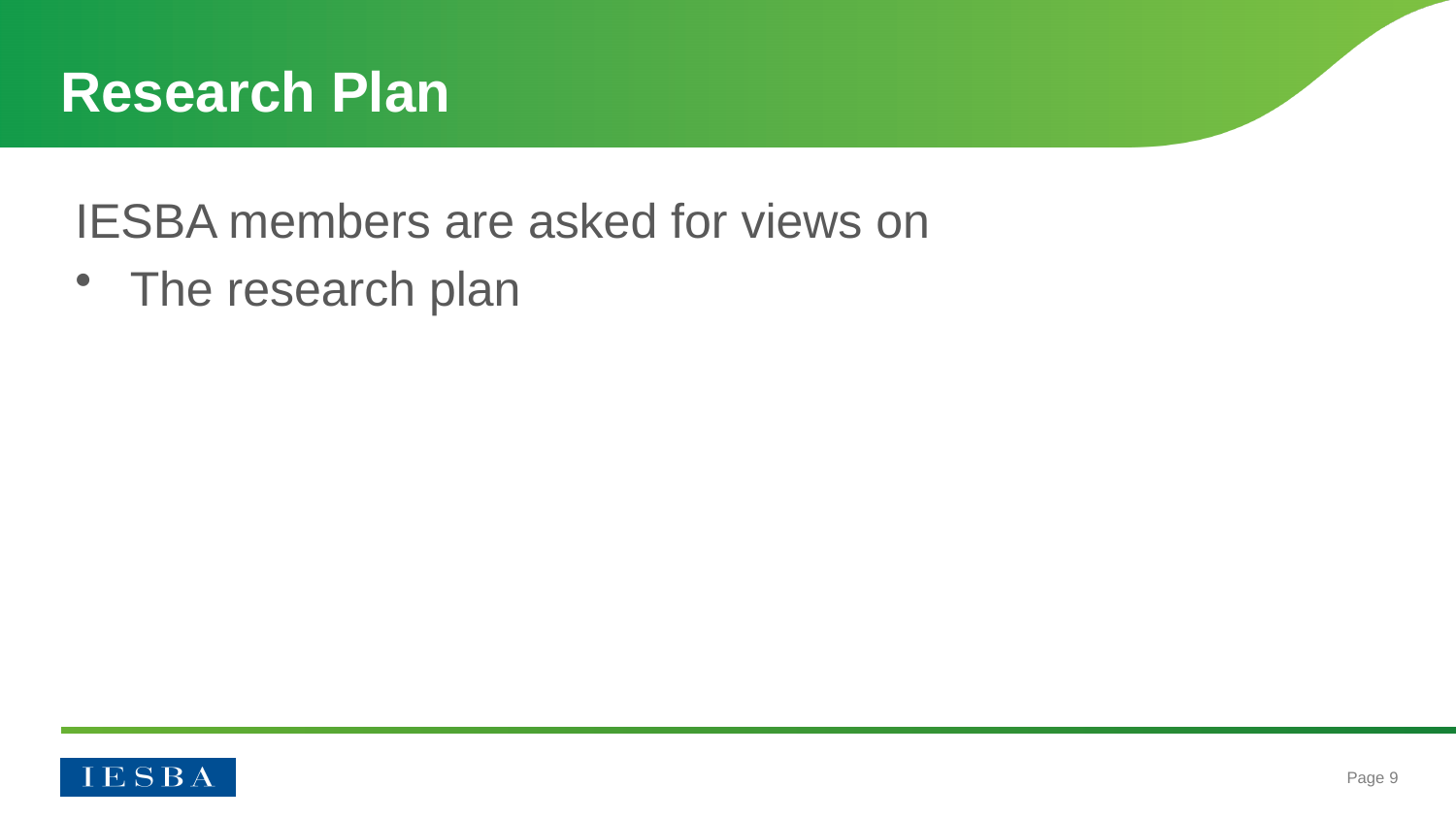

# Research Plan
IESBA members are asked for views on
The research plan